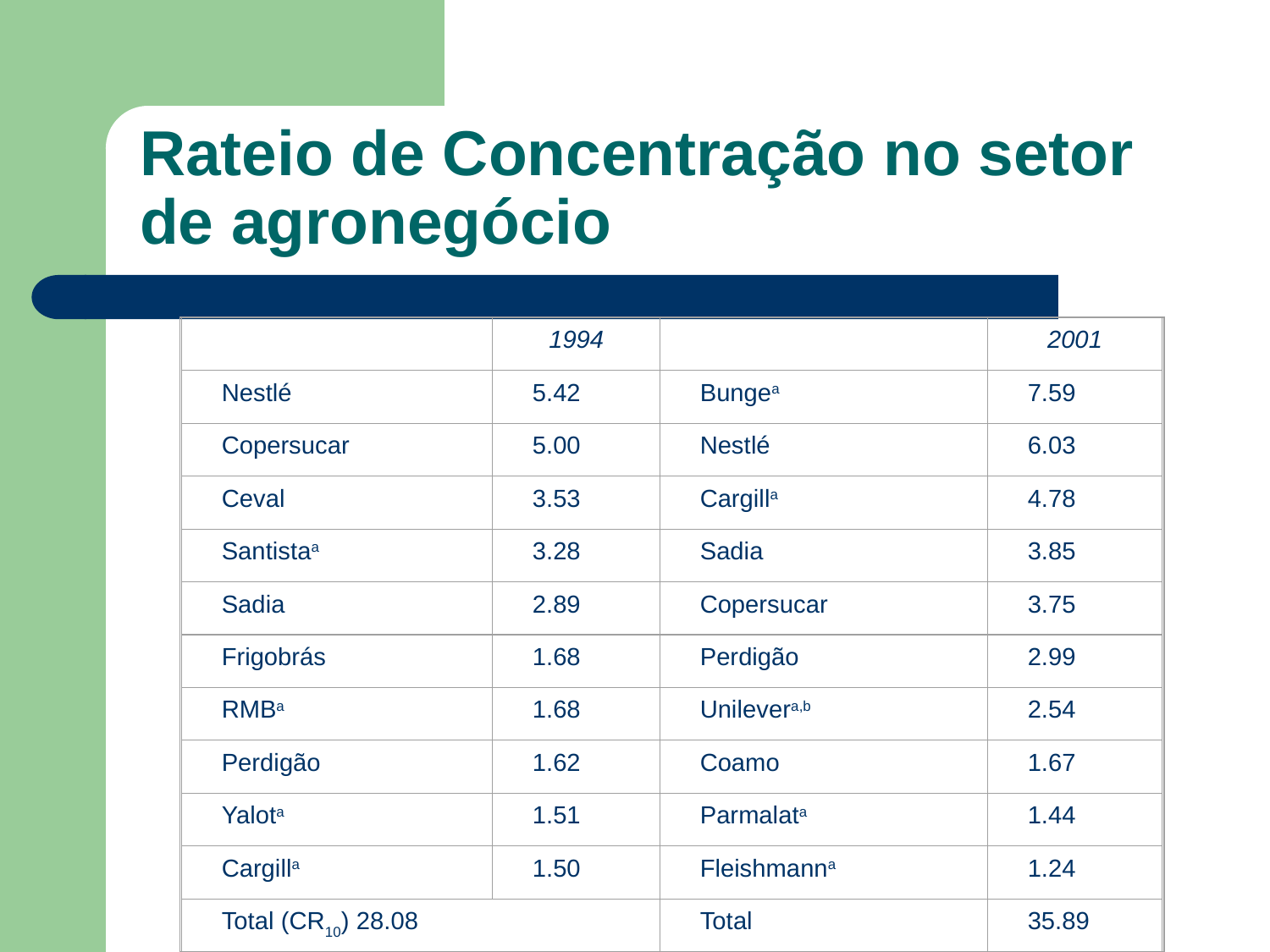

# Rateio de Concentração no setor de agronegócio

1994

2001

Nestlé

5.42

Bungea

7.59

Copersucar

5.00

Nestlé

6.03

Ceval

3.53

Cargilla

4.78

Santistaa

3.28

Sadia

3.85

Sadia

2.89

Copersucar

3.75

Frigobrás

1.68

Perdigão

2.99

RMBa

1.68

Unilevera,b

2.54

Perdigão

1.62

Coamo

1.67

Yalota

1.51

Parmalata

1.44

Cargilla

1.50

Fleishmanna

1.24

Total (CR10) 28.08

Total

35.89